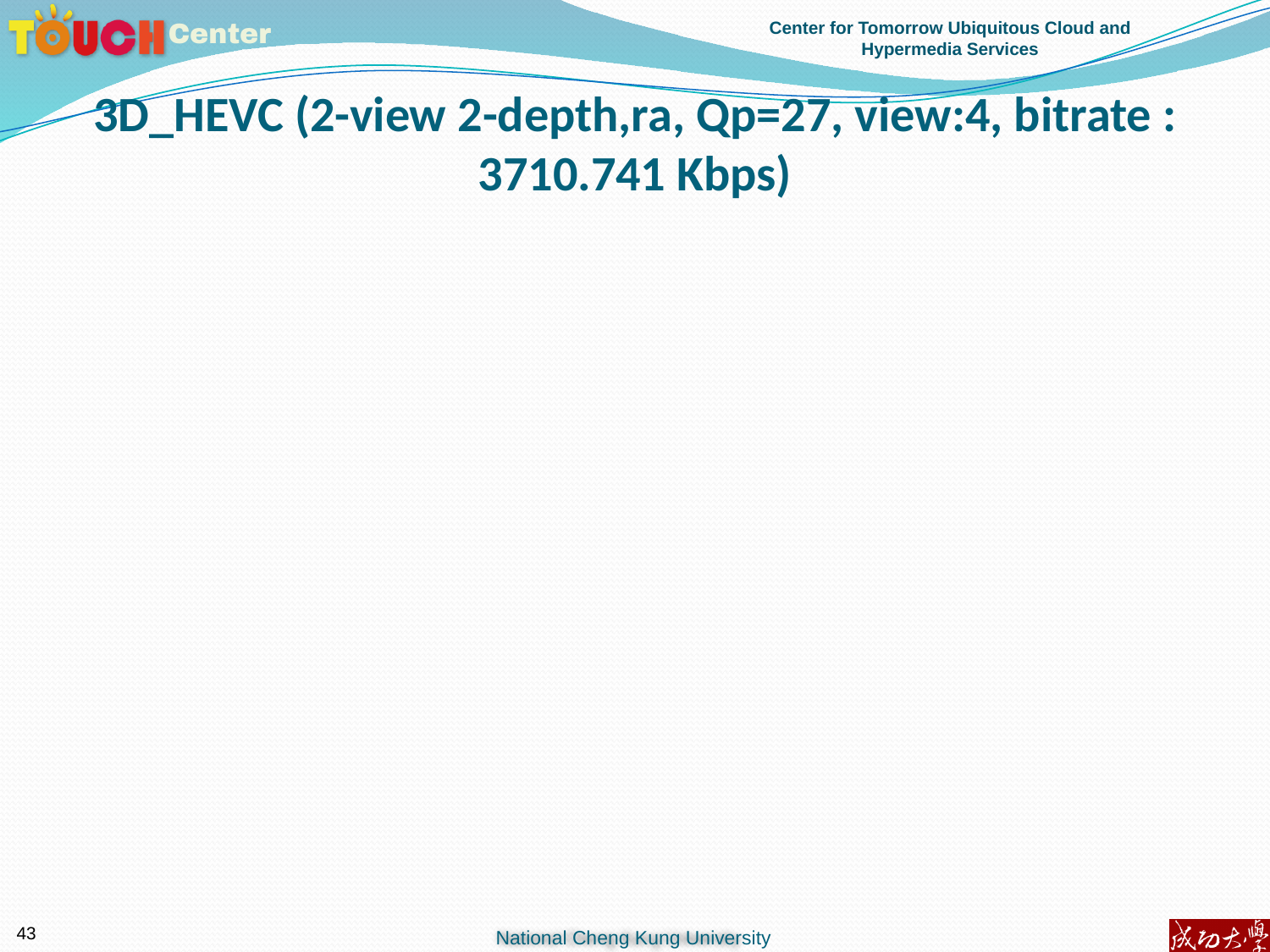

# 3D_HEVC (2-view 2-depth,ra, Qp=27, view:4, bitrate : 3710.741 Kbps)